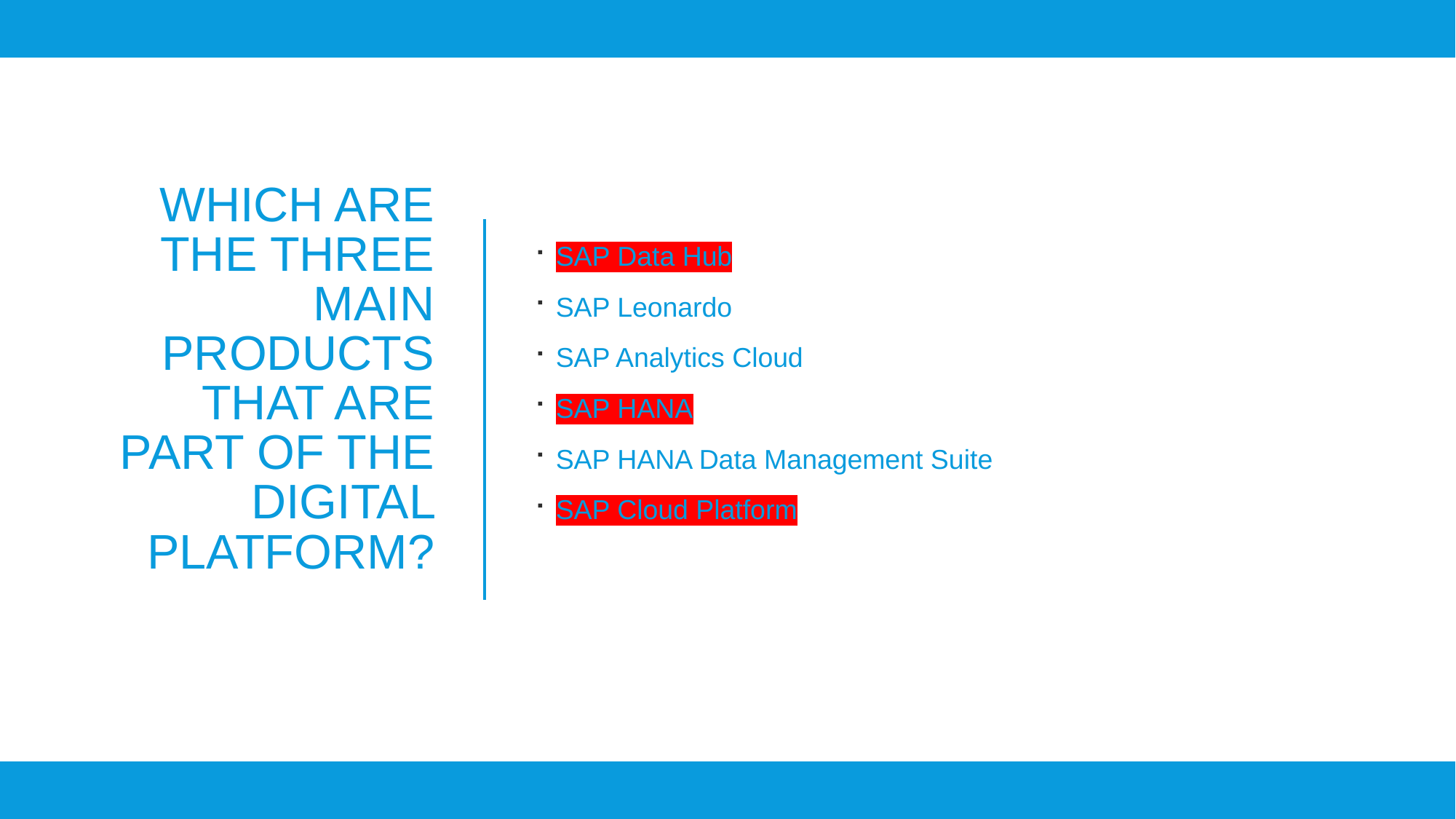

SAP Data Hub
SAP Leonardo
SAP Analytics Cloud
SAP HANA
SAP HANA Data Management Suite
SAP Cloud Platform

# Which are the three main products that are part of the Digital Platform?